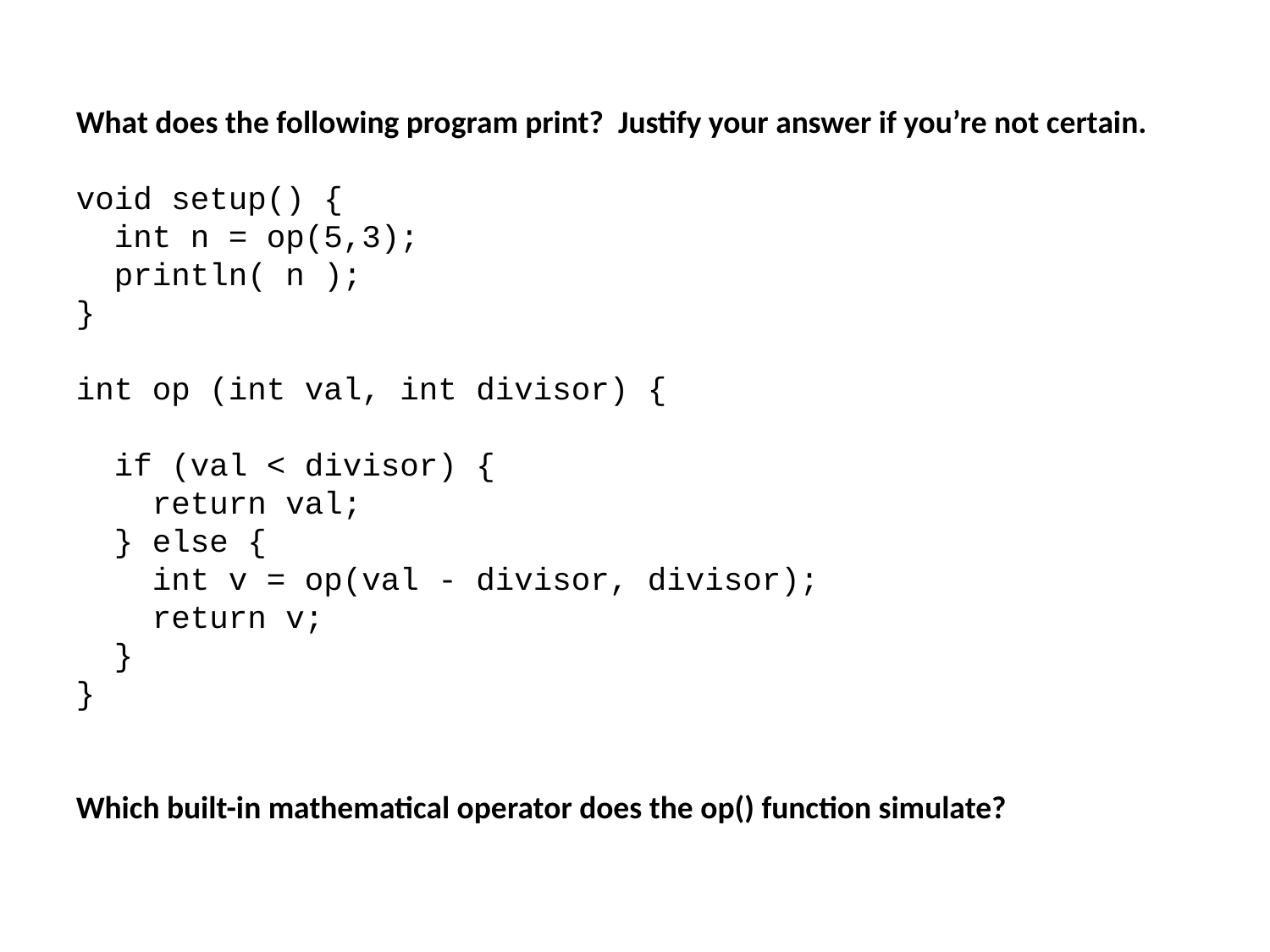

What does the following program print?  Justify your answer if you’re not certain.

void setup() {
  int n = op(5,3);
  println( n );
}

int op (int val, int divisor) {

  if (val < divisor) {
    return val;
  } else {
    int v = op(val - divisor, divisor);
    return v;
  }
}

Which built-in mathematical operator does the op() function simulate?